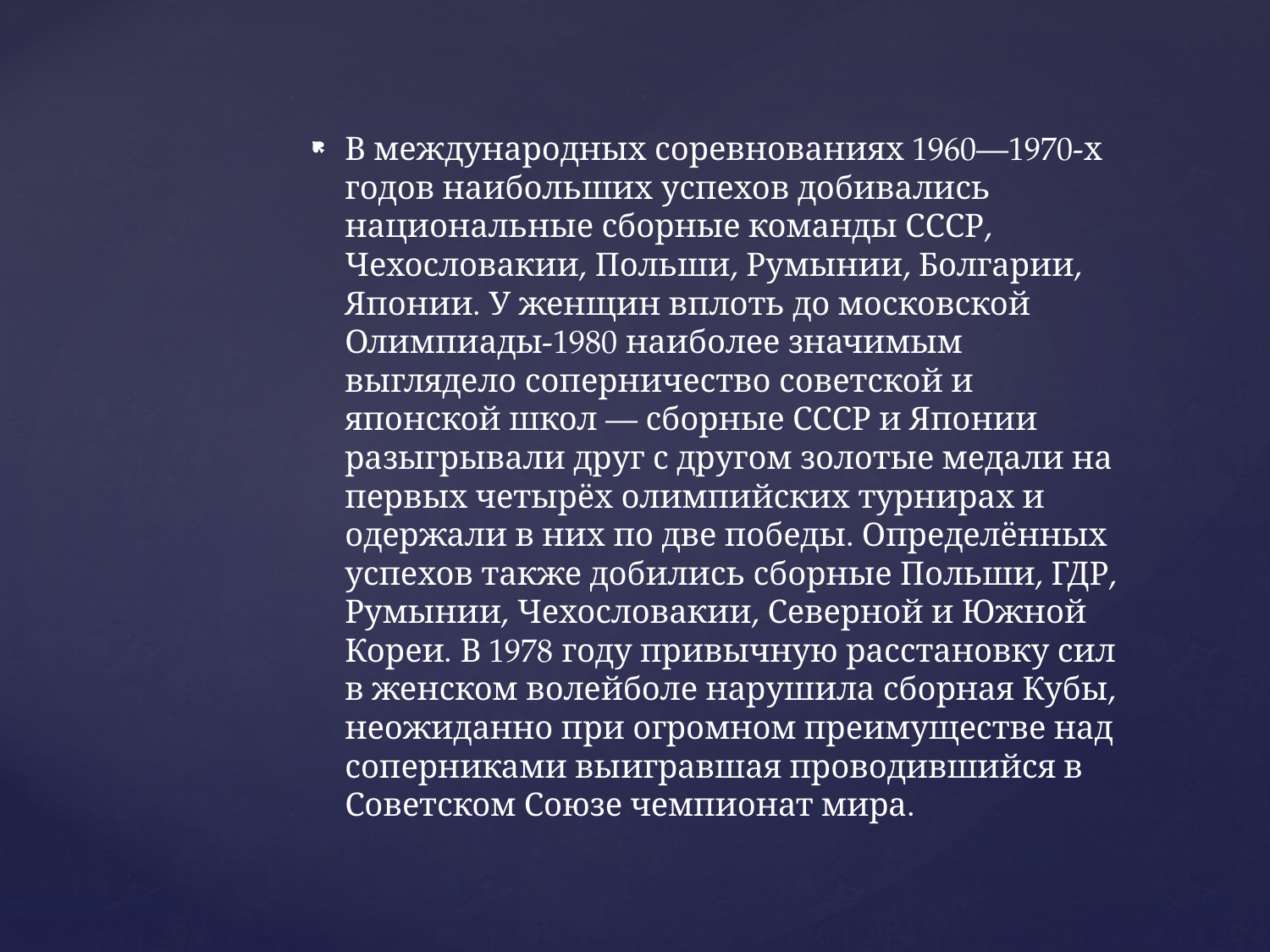

В международных соревнованиях 1960—1970-х годов наибольших успехов добивались национальные сборные команды СССР, Чехословакии, Польши, Румынии, Болгарии, Японии. У женщин вплоть до московской Олимпиады-1980 наиболее значимым выглядело соперничество советской и японской школ — сборные СССР и Японии разыгрывали друг с другом золотые медали на первых четырёх олимпийских турнирах и одержали в них по две победы. Определённых успехов также добились сборные Польши, ГДР, Румынии, Чехословакии, Северной и Южной Кореи. В 1978 году привычную расстановку сил в женском волейболе нарушила сборная Кубы, неожиданно при огромном преимуществе над соперниками выигравшая проводившийся в Советском Союзе чемпионат мира.